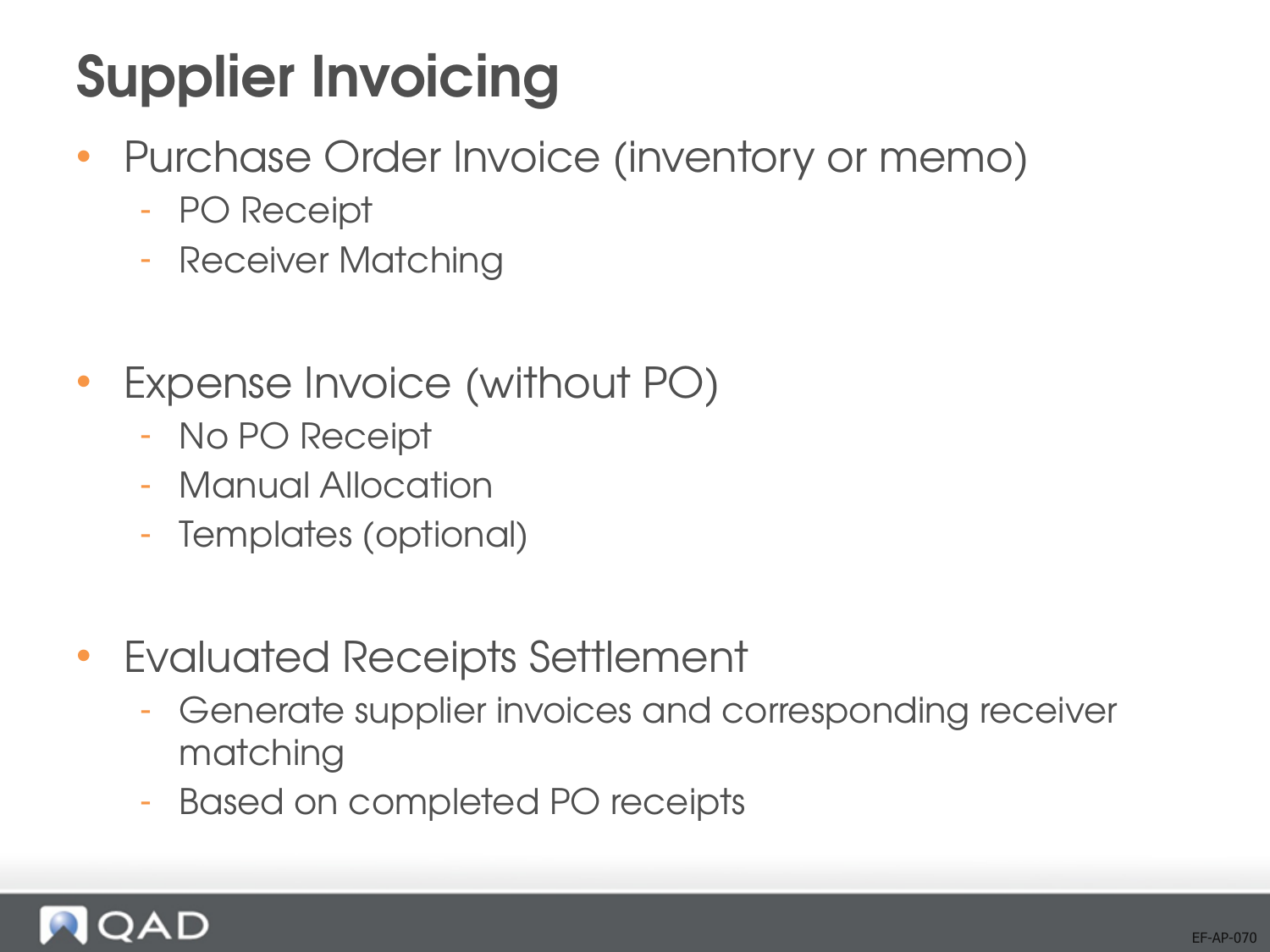

# Supplier Invoicing
Purchase Order Invoice (inventory or memo)
PO Receipt
Receiver Matching

Expense Invoice (without PO)
No PO Receipt
Manual Allocation
Templates (optional)

Evaluated Receipts Settlement
Generate supplier invoices and corresponding receiver matching
Based on completed PO receipts
EF-AP-070